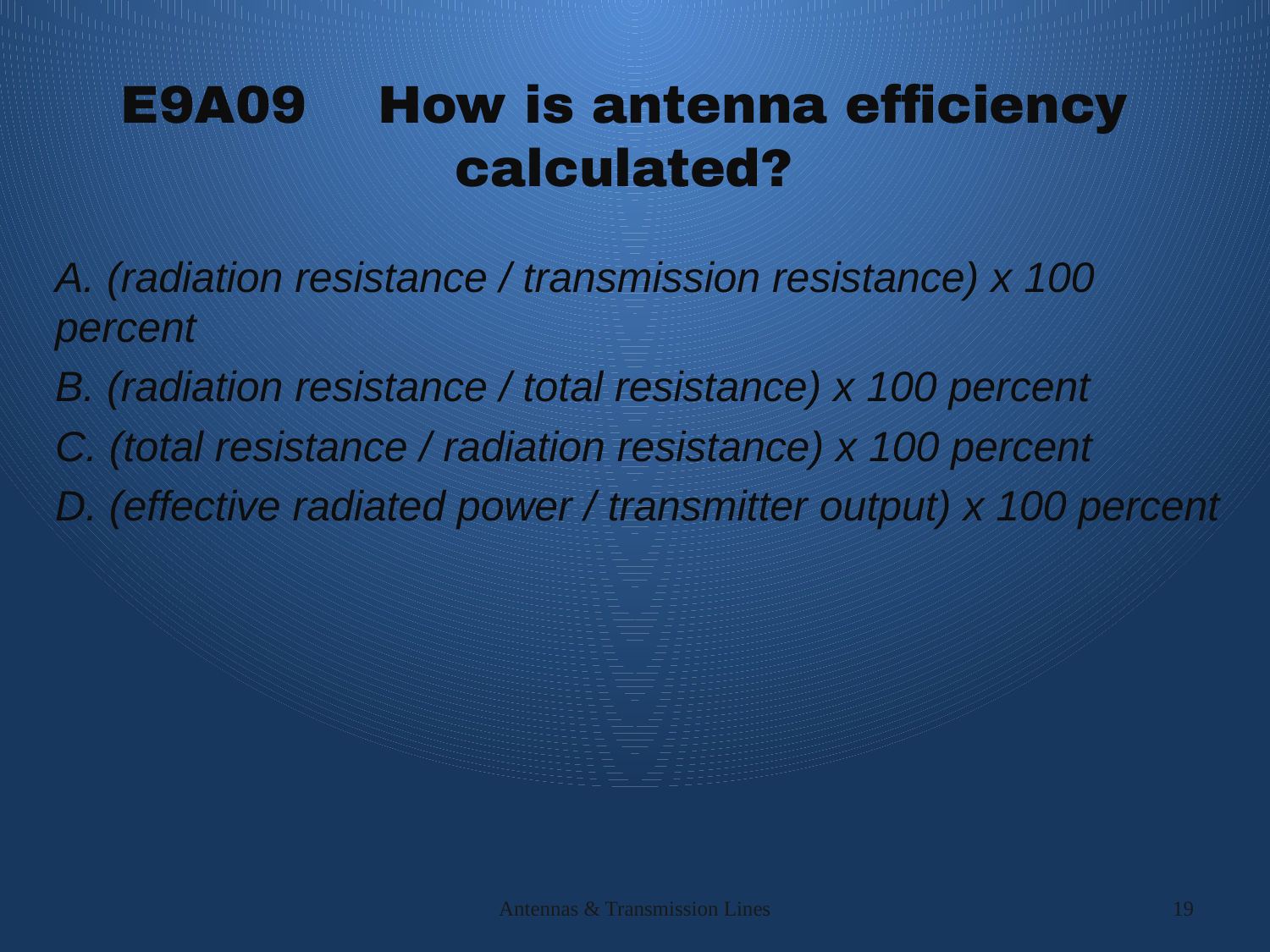

# E9A09    How is antenna efficiency calculated?
A. (radiation resistance / transmission resistance) x 100 percent
B. (radiation resistance / total resistance) x 100 percent
C. (total resistance / radiation resistance) x 100 percent
D. (effective radiated power / transmitter output) x 100 percent

Antennas & Transmission Lines
19